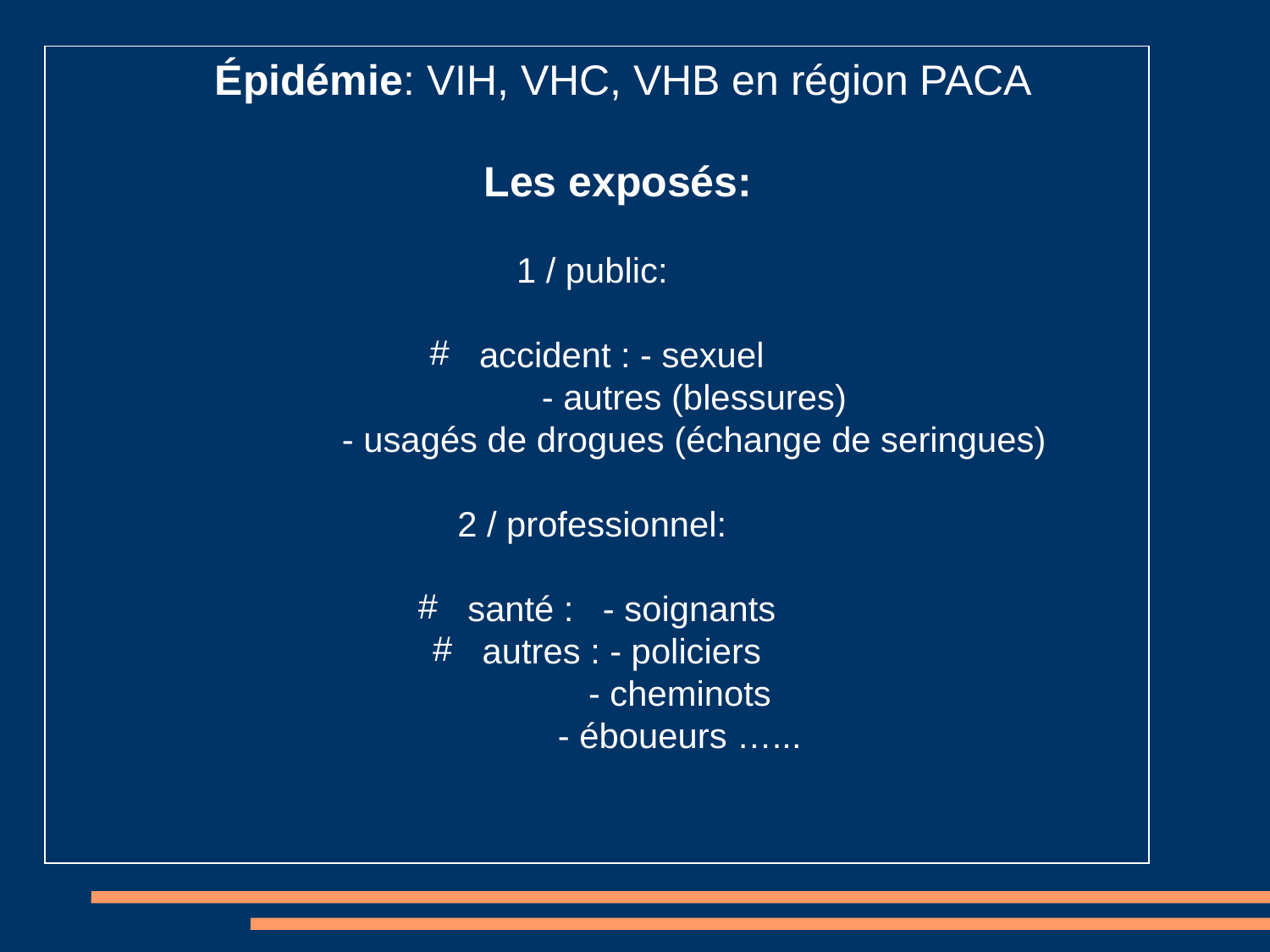

Épidémie: VIH, VHC, VHB en région PACA

  Les exposés:

1 / public:

  accident : - sexuel
                    - autres (blessures)‏
                    - usagés de drogues (échange de seringues)‏

2 / professionnel:

  santé :   - soignants
  autres : - policiers
                 - cheminots
                 - éboueurs …...